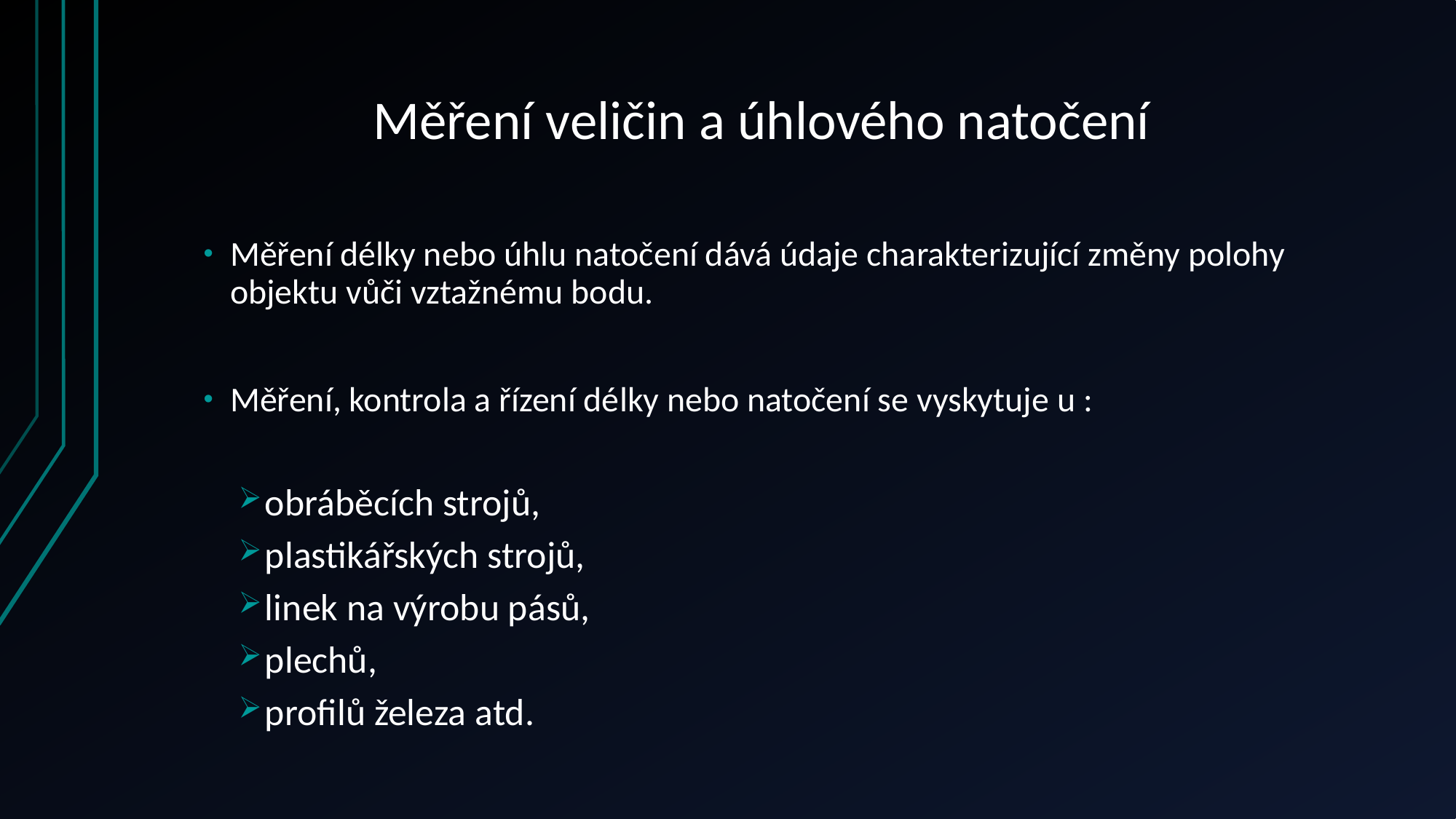

# Měření veličin a úhlového natočení
Měření délky nebo úhlu natočení dává údaje charakterizující změny polohy objektu vůči vztažnému bodu.

Měření, kontrola a řízení délky nebo natočení se vyskytuje u :

obráběcích strojů,
plastikářských strojů,
linek na výrobu pásů,
plechů,
profilů železa atd.